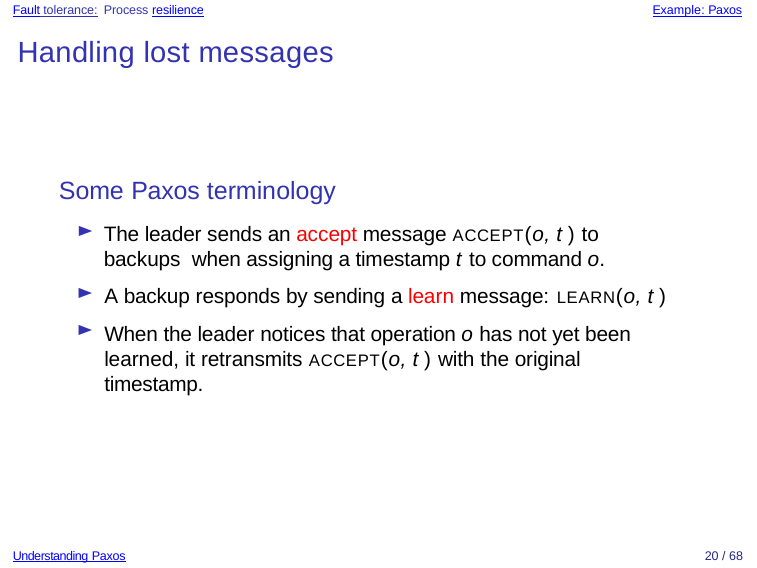

Fault tolerance: Process resilience
Example: Paxos
Handling lost messages
Some Paxos terminology
The leader sends an accept message ACCEPT(o, t ) to backups  when assigning a timestamp t to command o.
A backup responds by sending a learn message: LEARN(o, t )
When the leader notices that operation o has not yet been  learned, it retransmits ACCEPT(o, t ) with the original timestamp.
Understanding Paxos
20 / 68